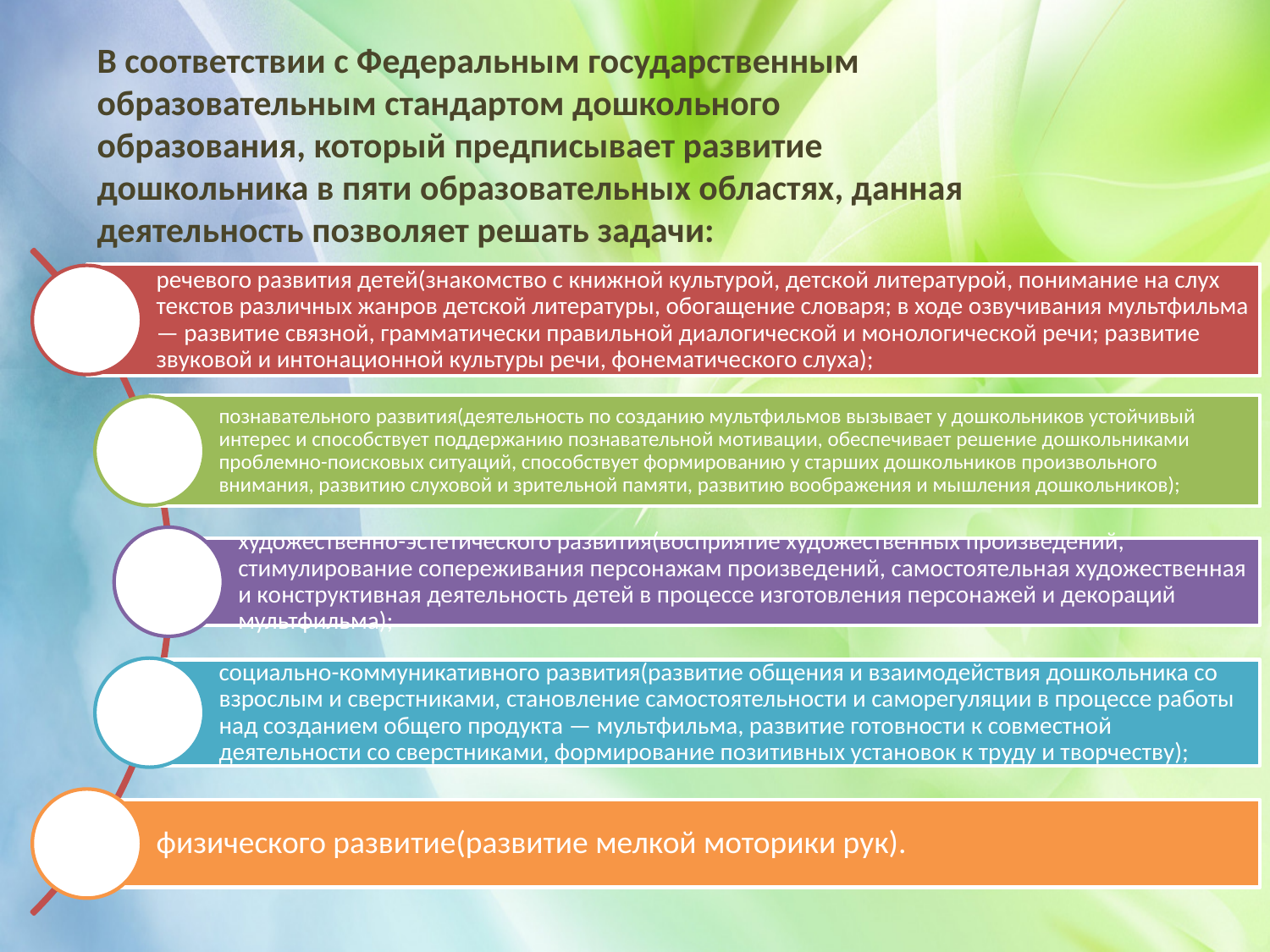

В соответствии с Федеральным государственным образовательным стандартом дошкольного образования, который предписывает развитие дошкольника в пяти образовательных областях, данная деятельность позволяет решать задачи:
речевого развития детей(знакомство с книжной культурой, детской литературой, понимание на слух текстов различных жанров детской литературы, обогащение словаря; в ходе озвучивания мультфильма — развитие связной, грамматически правильной диалогической и монологической речи; развитие звуковой и интонационной культуры речи, фонематического слуха);
познавательного развития(деятельность по созданию мультфильмов вызывает у дошкольников устойчивый интерес и способствует поддержанию познавательной мотивации, обеспечивает решение дошкольниками проблемно-поисковых ситуаций, способствует формированию у старших дошкольников произвольного внимания, развитию слуховой и зрительной памяти, развитию воображения и мышления дошкольников);
художественно-эстетического развития(восприятие художественных произведений, стимулирование сопереживания персонажам произведений, самостоятельная художественная и конструктивная деятельность детей в процессе изготовления персонажей и декораций мультфильма);
социально-коммуникативного развития(развитие общения и взаимодействия дошкольника со взрослым и сверстниками, становление самостоятельности и саморегуляции в процессе работы над созданием общего продукта — мультфильма, развитие готовности к совместной деятельности со сверстниками, формирование позитивных установок к труду и творчеству);
физического развитие(развитие мелкой моторики рук).